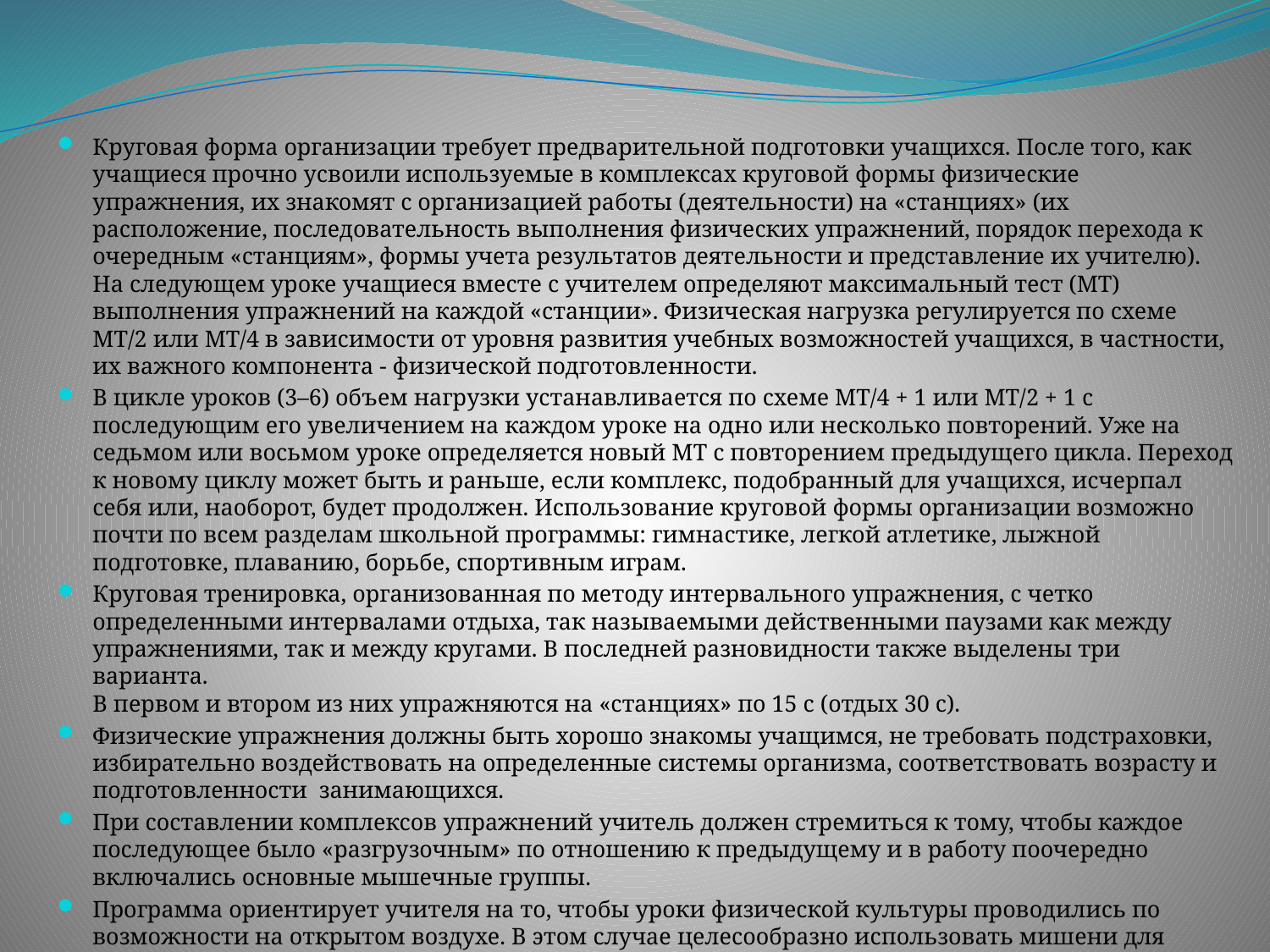

Круговая форма организации требует предварительной подготовки учащихся. После того, как учащиеся прочно усвоили используемые в комплексах круговой формы физические упражнения, их знакомят с организацией работы (деятельности) на «станциях» (их расположение, последовательность выполнения физических упражнений, порядок перехода к очередным «станциям», формы учета результатов деятельности и представление их учителю). На следующем уроке учащиеся вместе с учителем определяют максимальный тест (МТ) выполнения упражнений на каждой «станции». Физическая нагрузка регулируется по схеме МТ/2 или МТ/4 в зависимости от уровня развития учебных возможностей учащихся, в частности, их важного компонента - физической подготовленности.
В цикле уроков (3–6) объем нагрузки устанавливается по схеме МТ/4 + 1 или МТ/2 + 1 с последующим его увеличением на каждом уроке на одно или несколько повторений. Уже на седьмом или восьмом уроке определяется новый МТ с повторением предыдущего цикла. Переход к новому циклу может быть и раньше, если комплекс, подобранный для учащихся, исчерпал себя или, наоборот, будет продолжен. Использование круговой формы организации возможно почти по всем разделам школьной программы: гимнастике, легкой атлетике, лыжной подготовке, плаванию, борьбе, спортивным играм.
Круговая тренировка, организованная по методу интервального упражнения, с четко определенными интервалами отдыха, так называемыми действенными паузами как между упражнениями, так и между кругами. В последней разновидности также выделены три варианта. 
В первом и втором из них упражняются на «станциях» по 15 с (отдых 30 с).
Физические упражнения должны быть хорошо знакомы учащимся, не требовать подстраховки, избирательно воздействовать на определенные системы организма, соответствовать возрасту и подготовленности  занимающихся.
При составлении комплексов упражнений учитель должен стремиться к тому, чтобы каждое последующее было «разгрузочным» по отношению к предыдущему и в работу поочередно включались основные мышечные группы.
Программа ориентирует учителя на то, чтобы уроки физической культуры проводились по возможности на открытом воздухе. В этом случае целесообразно использовать мишени для метания в цель, прыжковую яму, оборудование гимнастического городка школы, полосу препятствий и другие специальные сооружения и особенности рельефа местности